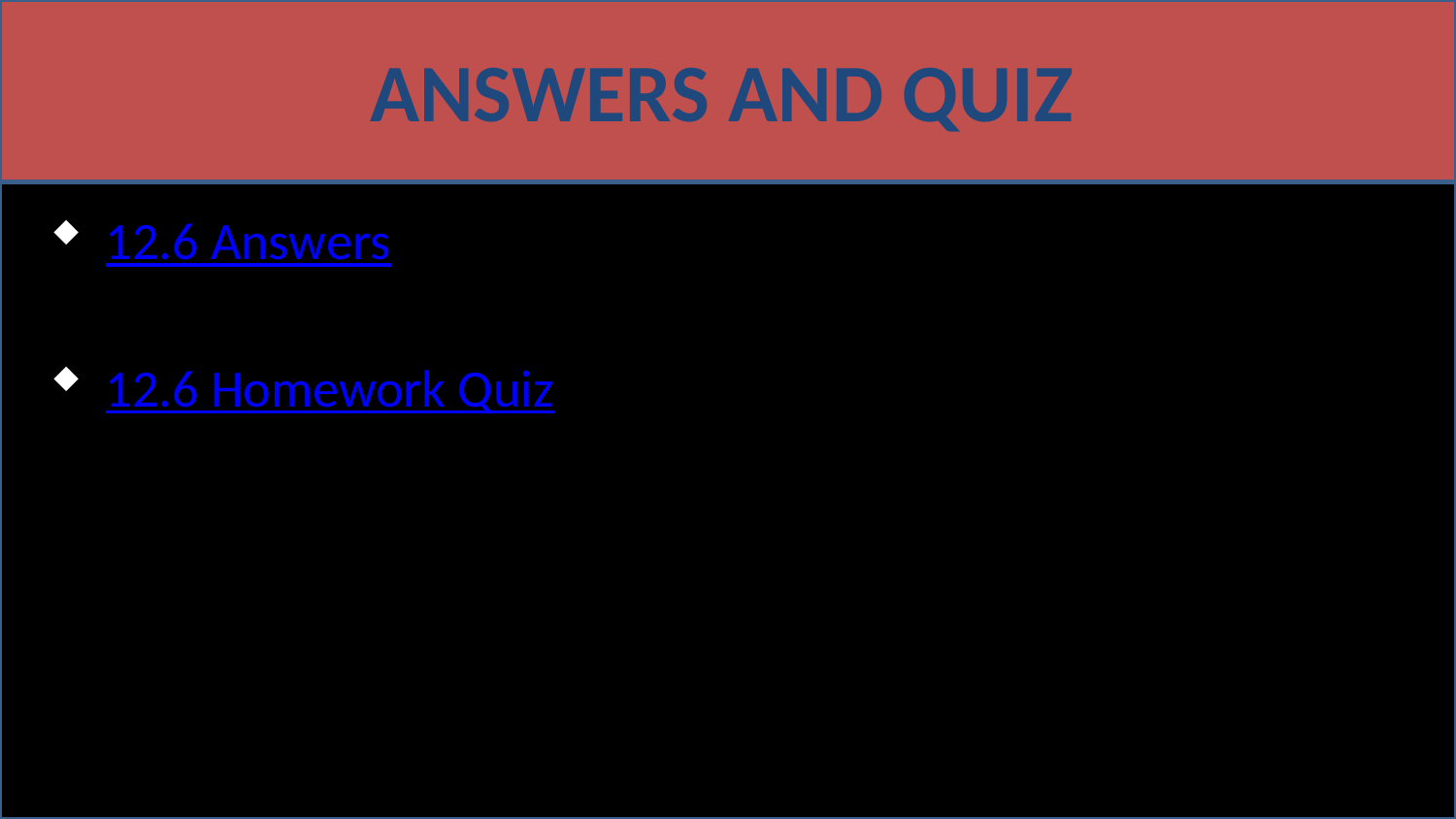

# Answers and Quiz
12.6 Answers

12.6 Homework Quiz